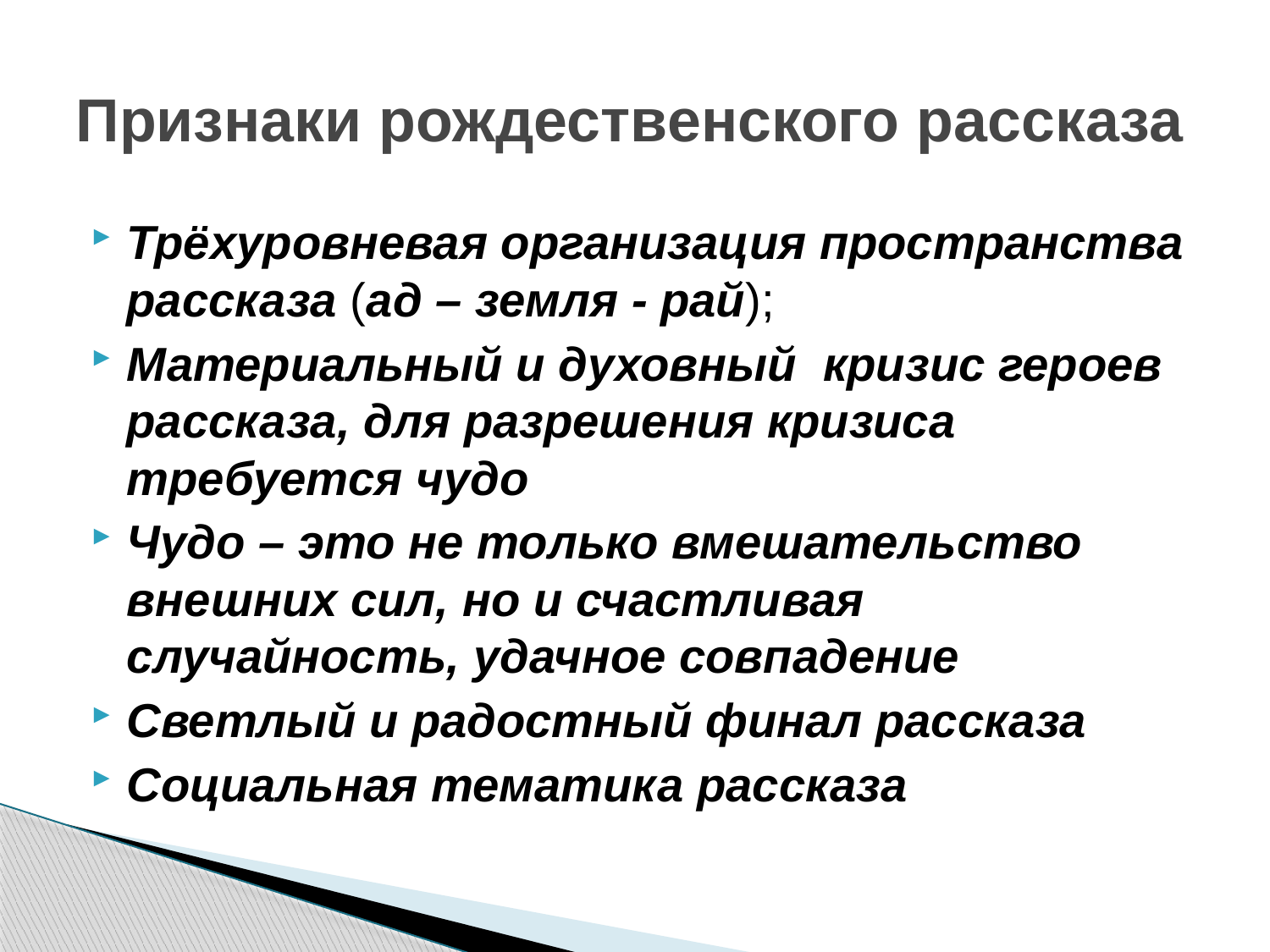

# Признаки рождественского рассказа
Трёхуровневая организация пространства рассказа (ад – земля - рай);
Материальный и духовный  кризис героев рассказа, для разрешения кризиса требуется чудо
Чудо – это не только вмешательство внешних сил, но и счастливая случайность, удачное совпадение
Светлый и радостный финал рассказа
Социальная тематика рассказа